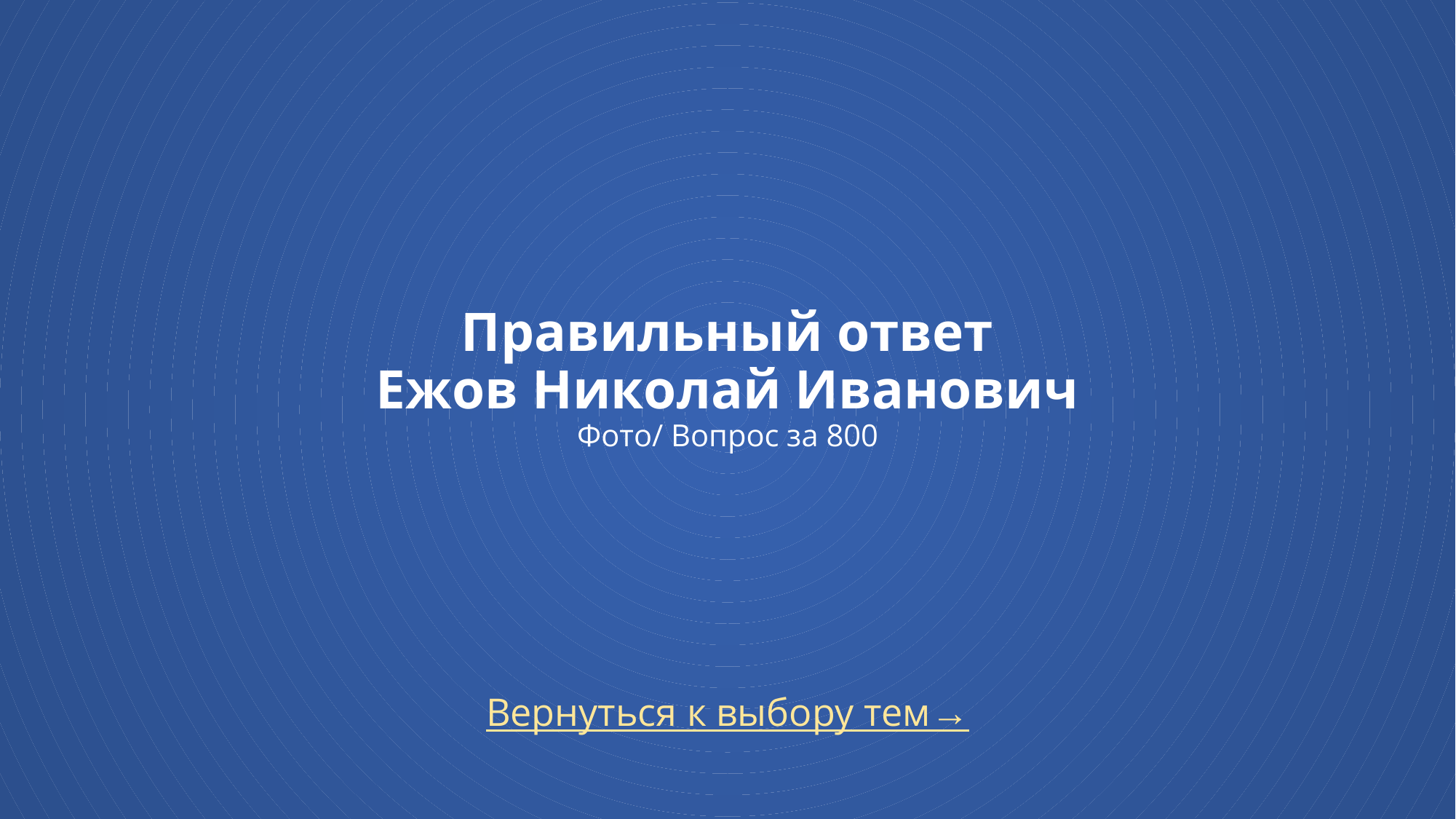

# Правильный ответ Ежов Николай Иванович Фото/ Вопрос за 800
Вернуться к выбору тем→